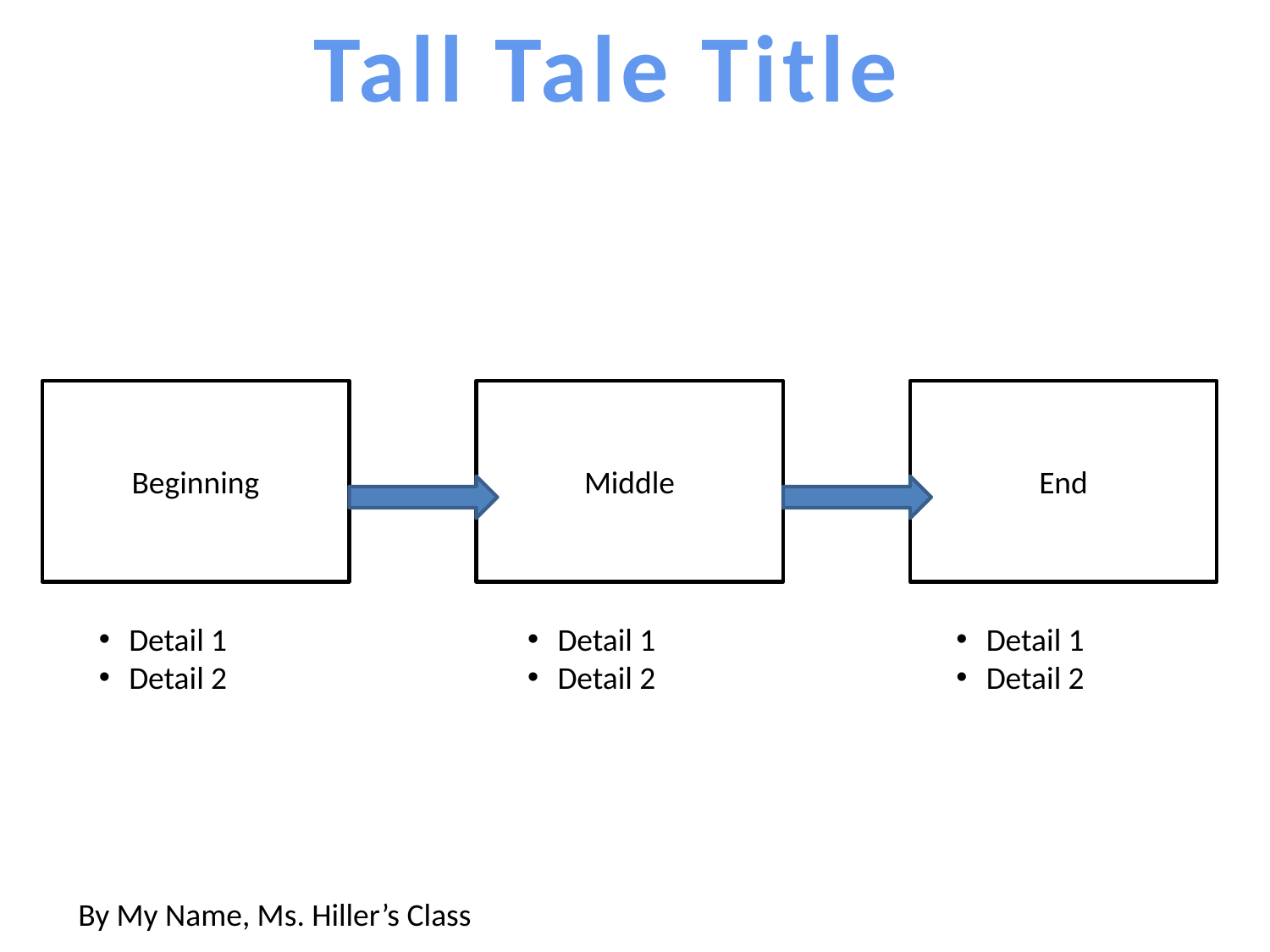

Tall Tale Title
Beginning
Middle
End

Detail 1
Detail 2

Detail 1
Detail 2

Detail 1
Detail 2

By My Name, Ms. Hiller’s Class